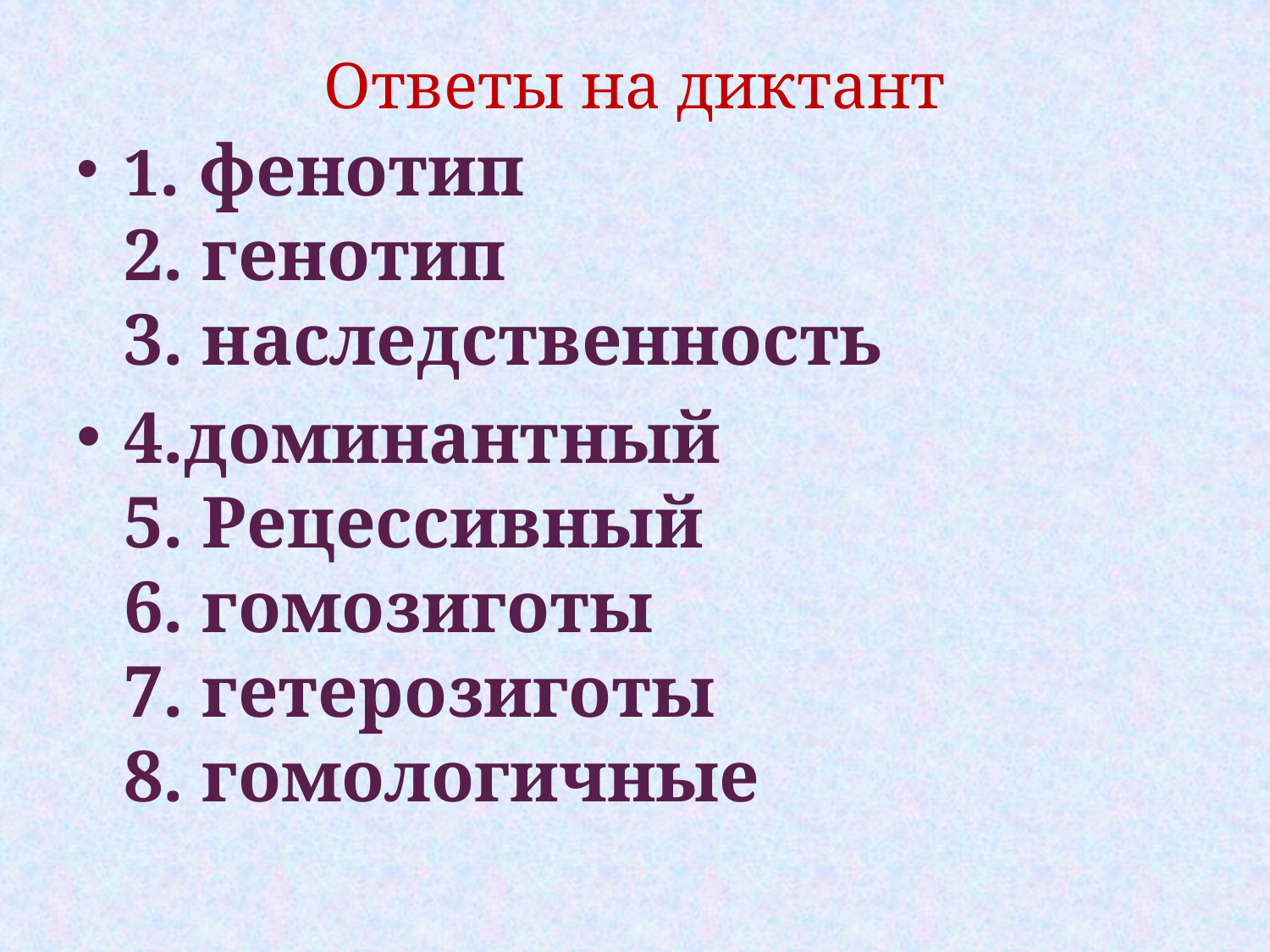

# Ответы на диктант
1. фенотип
2. генотип
3. наследственность
4.доминантный
5. Рецессивный
6. гомозиготы
7. гетерозиготы
8. гомологичные